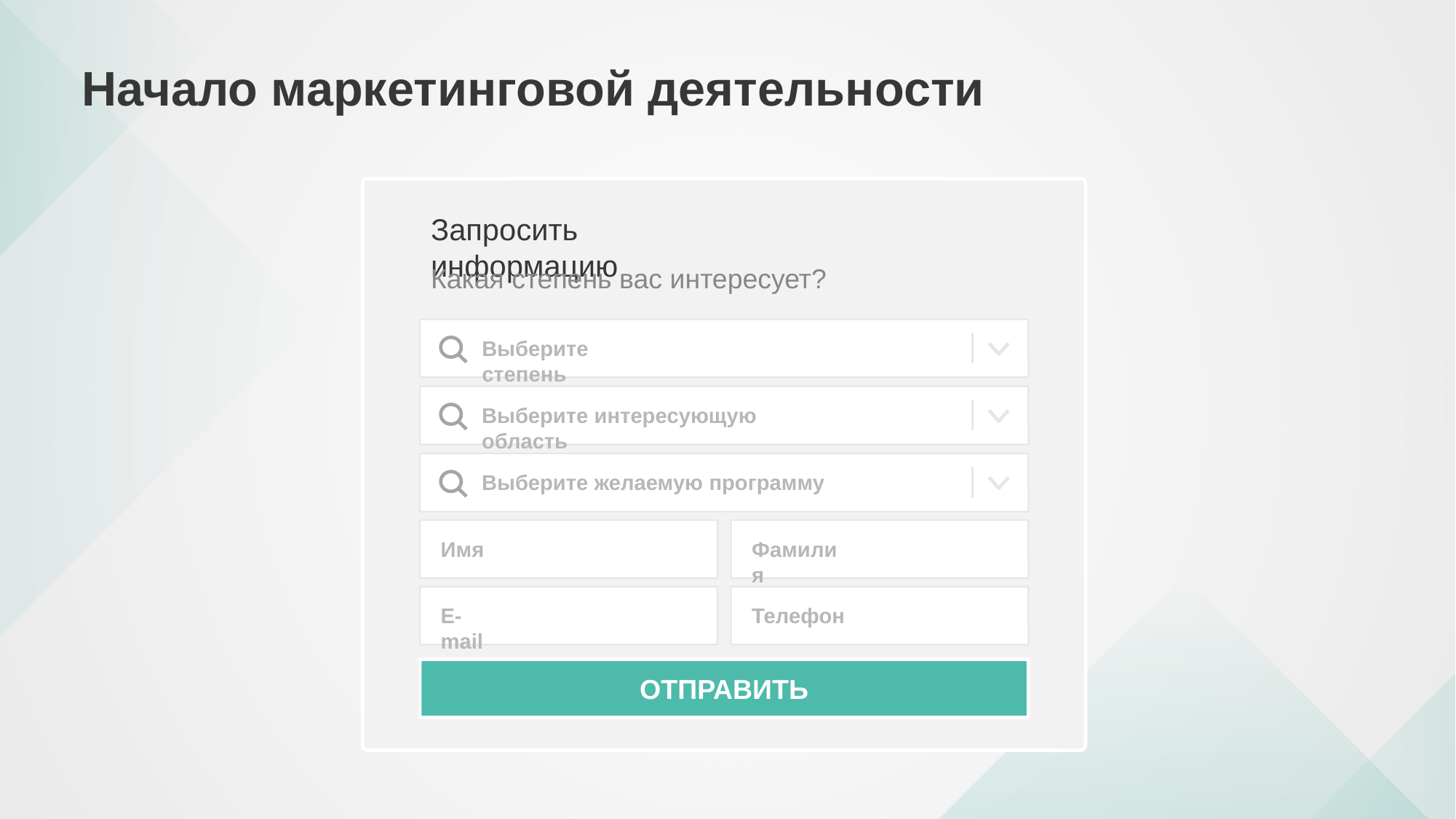

# Начало маркетинговой деятельности

Запросить информацию
Какая степень вас интересует?

Выберите степень

Выберите интересующую область

Выберите желаемую программу

Фамилия
Имя

E-mail
Телефон
ОТПРАВИТЬ